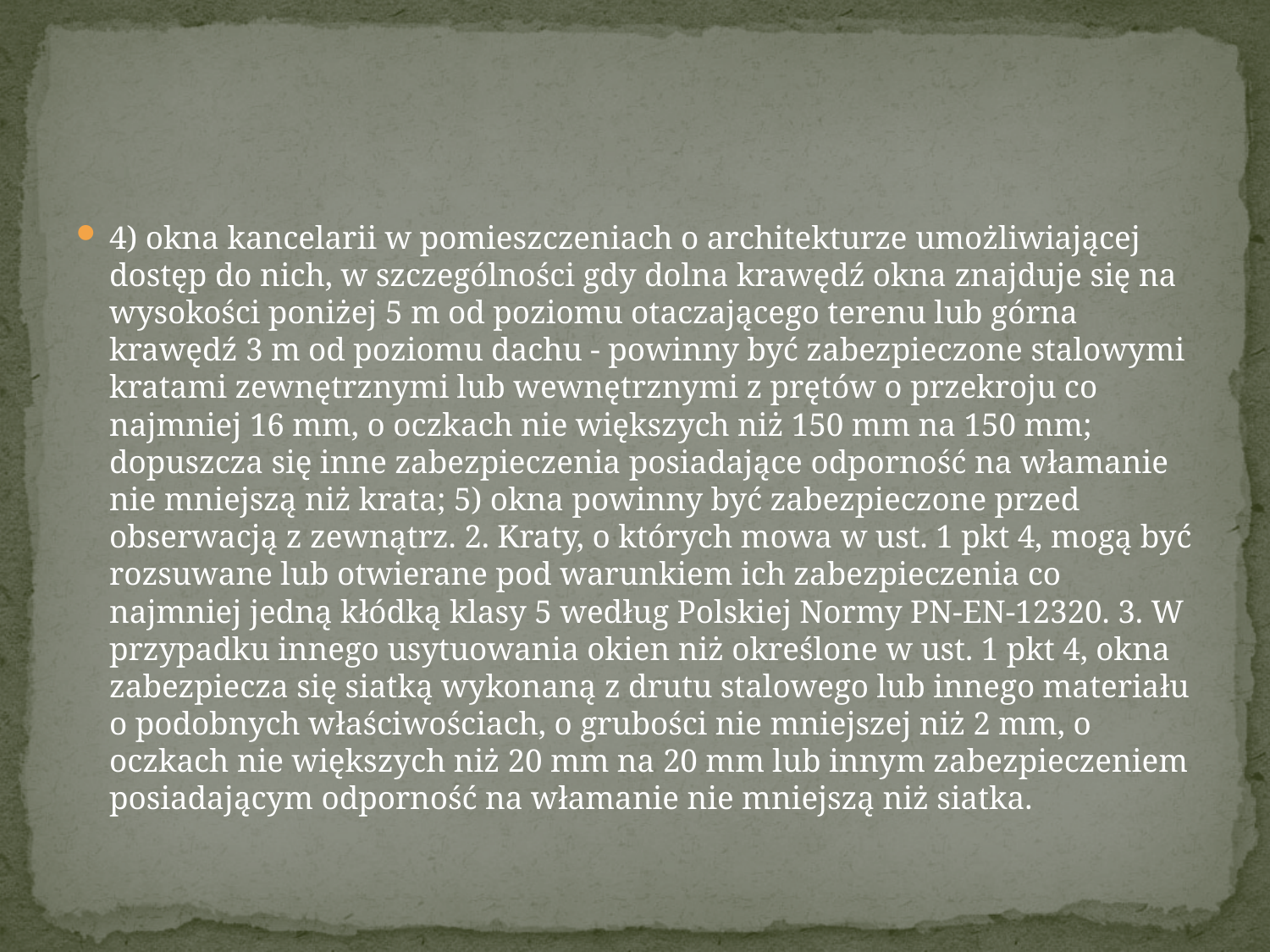

#
4) okna kancelarii w pomieszczeniach o architekturze umożliwiającej dostęp do nich, w szczególności gdy dolna krawędź okna znajduje się na wysokości poniżej 5 m od poziomu otaczającego terenu lub górna krawędź 3 m od poziomu dachu - powinny być zabezpieczone stalowymi kratami zewnętrznymi lub wewnętrznymi z prętów o przekroju co najmniej 16 mm, o oczkach nie większych niż 150 mm na 150 mm; dopuszcza się inne zabezpieczenia posiadające odporność na włamanie nie mniejszą niż krata; 5) okna powinny być zabezpieczone przed obserwacją z zewnątrz. 2. Kraty, o których mowa w ust. 1 pkt 4, mogą być rozsuwane lub otwierane pod warunkiem ich zabezpieczenia co najmniej jedną kłódką klasy 5 według Polskiej Normy PN-EN-12320. 3. W przypadku innego usytuowania okien niż określone w ust. 1 pkt 4, okna zabezpiecza się siatką wykonaną z drutu stalowego lub innego materiału o podobnych właściwościach, o grubości nie mniejszej niż 2 mm, o oczkach nie większych niż 20 mm na 20 mm lub innym zabezpieczeniem posiadającym odporność na włamanie nie mniejszą niż siatka.